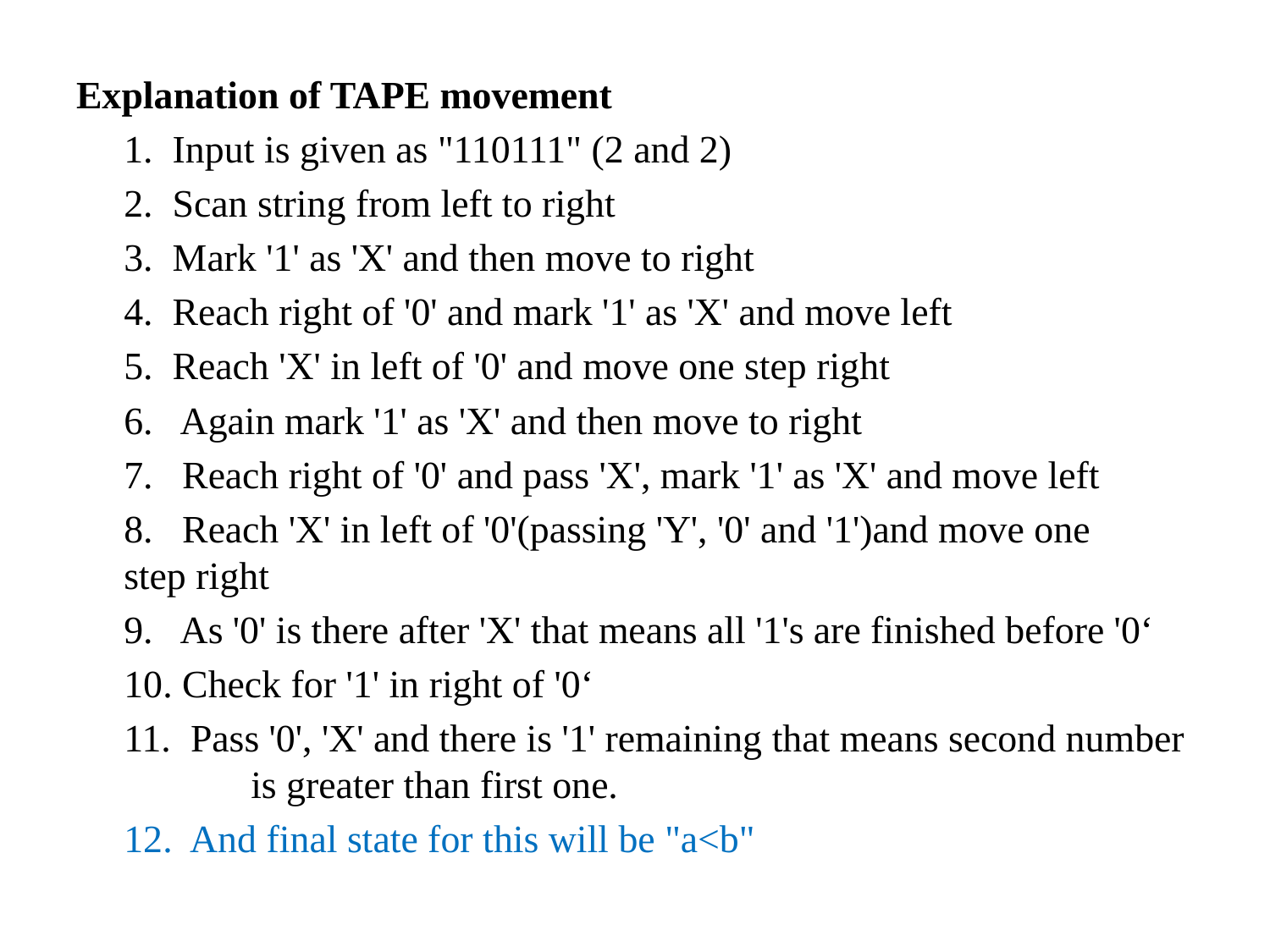

Explanation of TAPE movement
	1.  Input is given as "110111" (2 and 2)
	2.  Scan string from left to right
	3.  Mark '1' as 'X' and then move to right
	4.  Reach right of '0' and mark '1' as 'X' and move left
	5.  Reach 'X' in left of '0' and move one step right
	6.   Again mark '1' as 'X' and then move to right
	7.   Reach right of '0' and pass 'X', mark '1' as 'X' and move left
	8.   Reach 'X' in left of '0'(passing 'Y', '0' and '1')and move one 	step right
	9.   As '0' is there after 'X' that means all '1's are finished before '0‘
	10. Check for '1' in right of '0‘
	11.  Pass '0', 'X' and there is '1' remaining that means second number 	is greater than first one.
	12.  And final state for this will be "a<b"